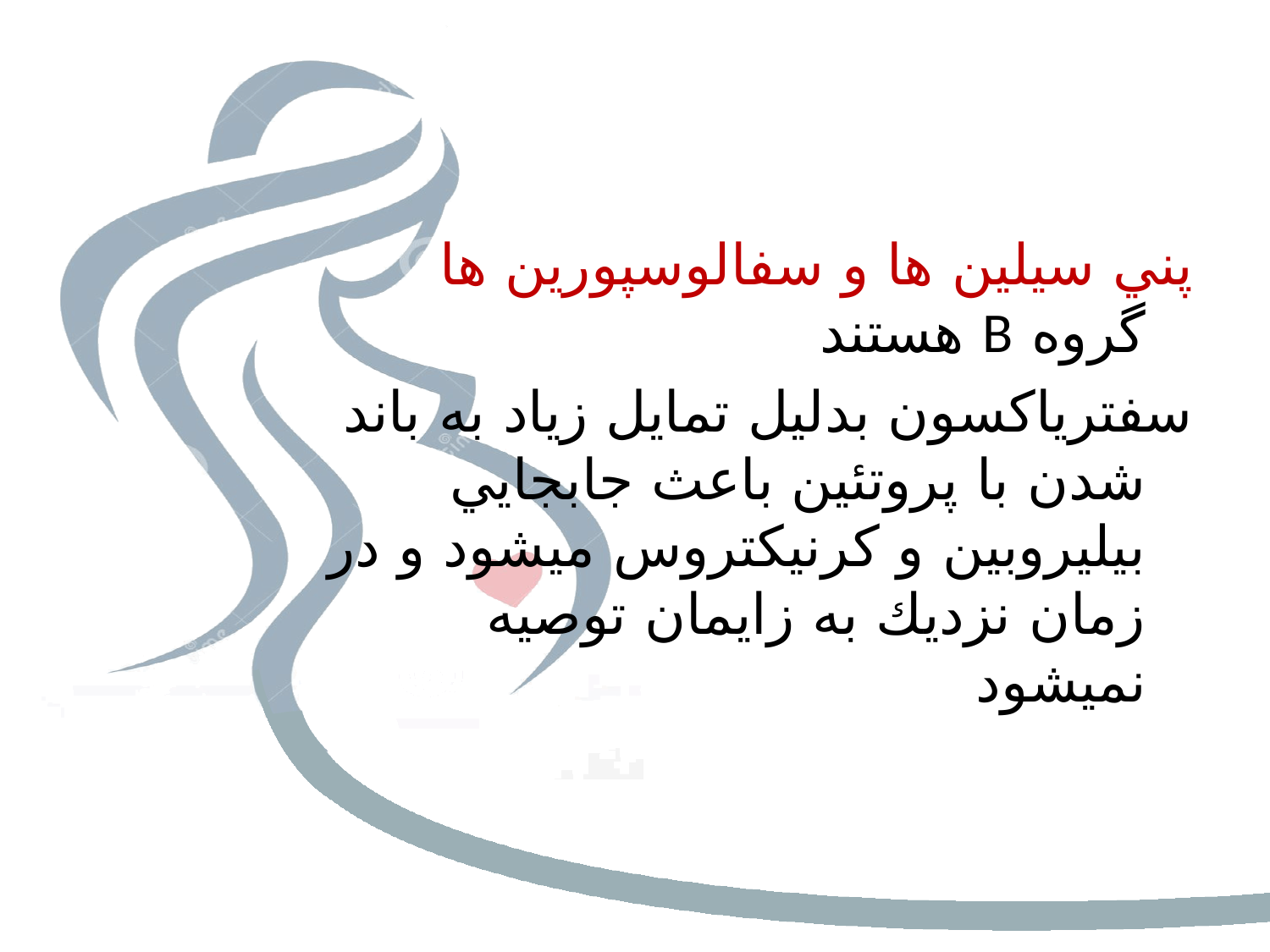

#
پني سيلين ها و سفالوسپورين ها گروه B هستند
سفترياكسون بدليل تمايل زياد به باند شدن با پروتئين باعث جابجايي بيليروبين و كرنيكتروس ميشود و در زمان نزديك به زايمان توصيه نميشود